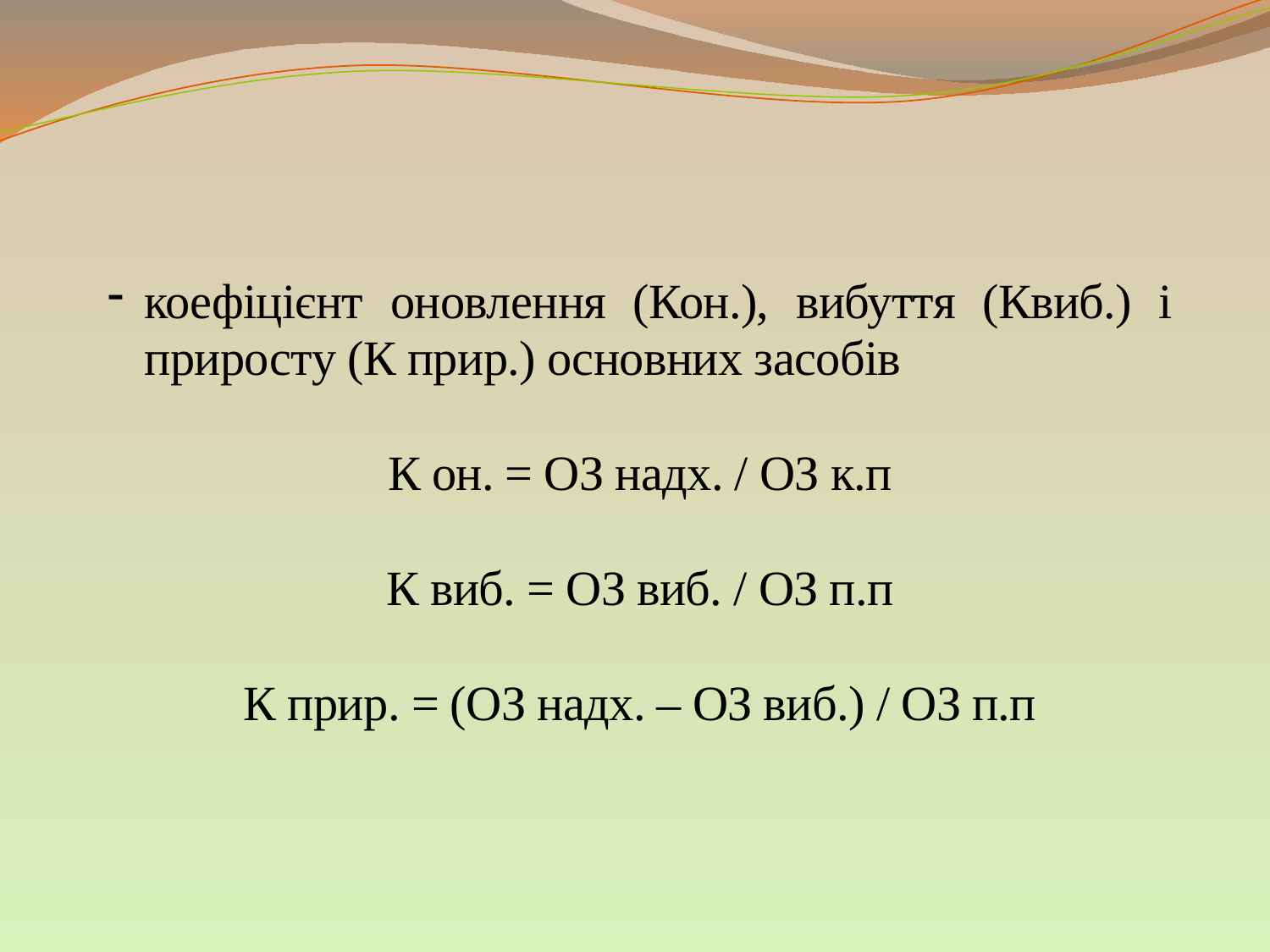

коефіцієнт оновлення (Кон.), вибуття (Квиб.) і приросту (К прир.) основних засобів

К он. = ОЗ надх. / ОЗ к.п

К виб. = ОЗ виб. / ОЗ п.п

К прир. = (ОЗ надх. – ОЗ виб.) / ОЗ п.п